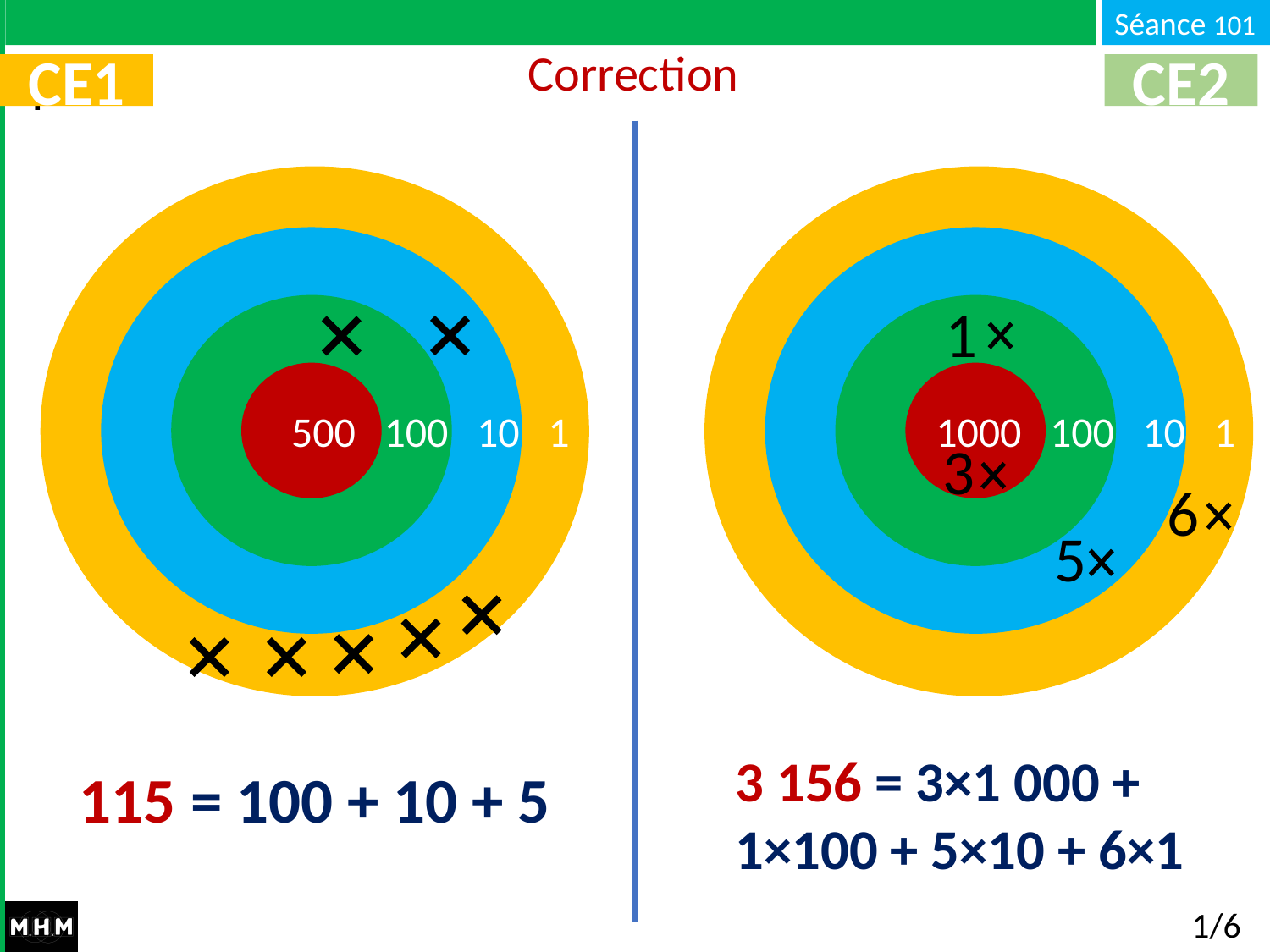

Correction
CE1
CE2

 500   100   10   1

 1000   100   10   1
1

3

6

5

 500   100   10   1

3 156 = 3×1 000 + 1×100 + 5×10 + 6×1
115 = 100 + 10 + 5
1/6